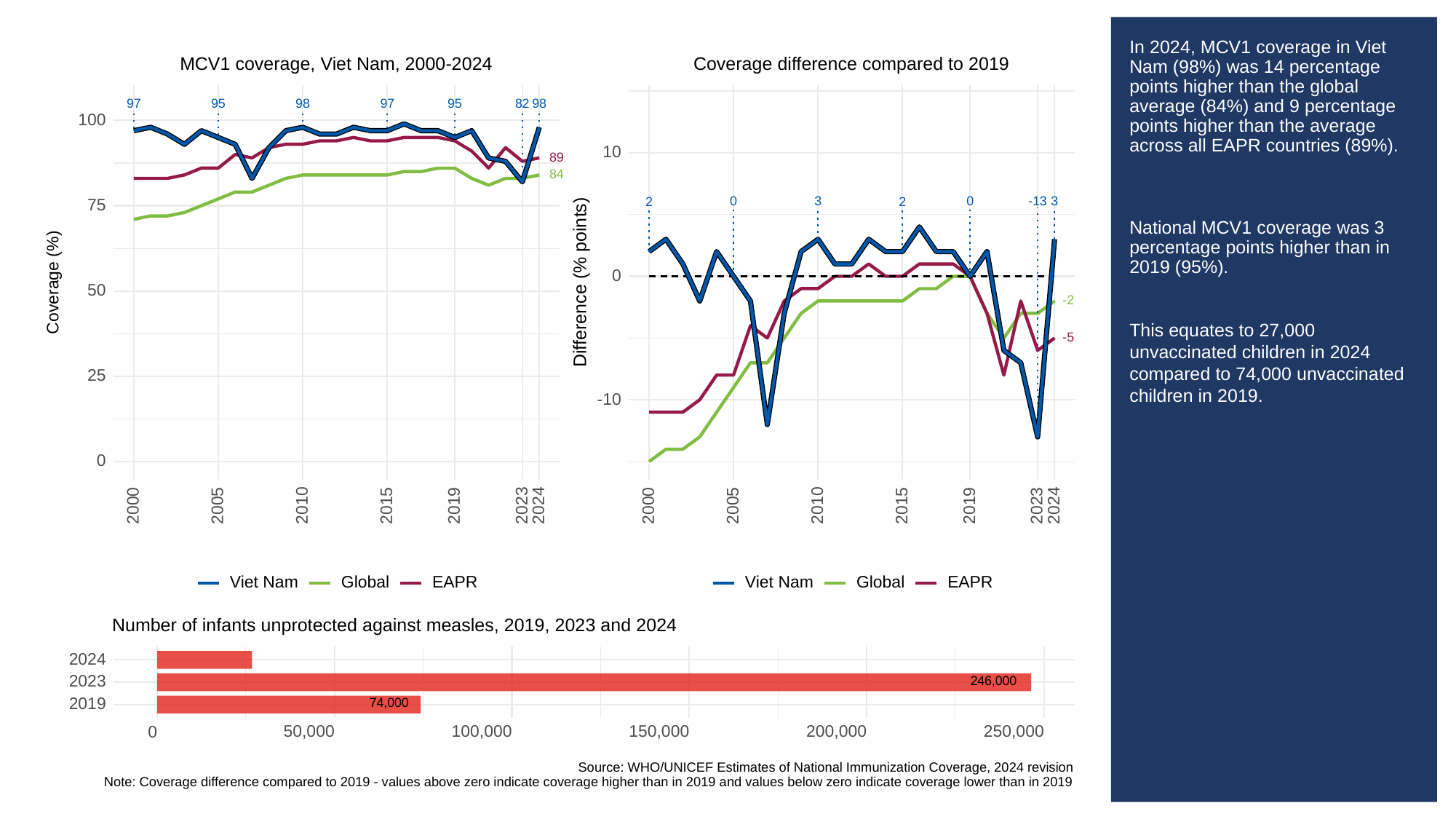

# In 2024, MCV1 coverage in Viet Nam (98%) was 14 percentage points higher than the global average (84%) and 9 percentage points higher than the average across all EAPR countries (89%).

National MCV1 coverage was 3 percentage points higher than in 2019 (95%).

This equates to 27,000 unvaccinated children in 2024 compared to 74,000 unvaccinated children in 2019.

MCV1 coverage, Viet Nam, 2000-2024
Coverage difference compared to 2019

97
95
98
97
95
82
98

100

10

89

84
3
-13
3
0
0
2
2
75

0
Difference (% points)
Coverage (%)

50

-2
-5

25

-10

0

2023
2023
2000
2005
2010
2015
2019
2024
2000
2005
2010
2015
2019
2024
Global
Global
Viet Nam
Viet Nam
EAPR
EAPR

Number of infants unprotected against measles, 2019, 2023 and 2024

2024

246,000
2023

74,000
2019

50,000
100,000
150,000
200,000
250,000
0
Source: WHO/UNICEF Estimates of National Immunization Coverage, 2024 revision
Note: Coverage difference compared to 2019 - values above zero indicate coverage higher than in 2019 and values below zero indicate coverage lower than in 2019